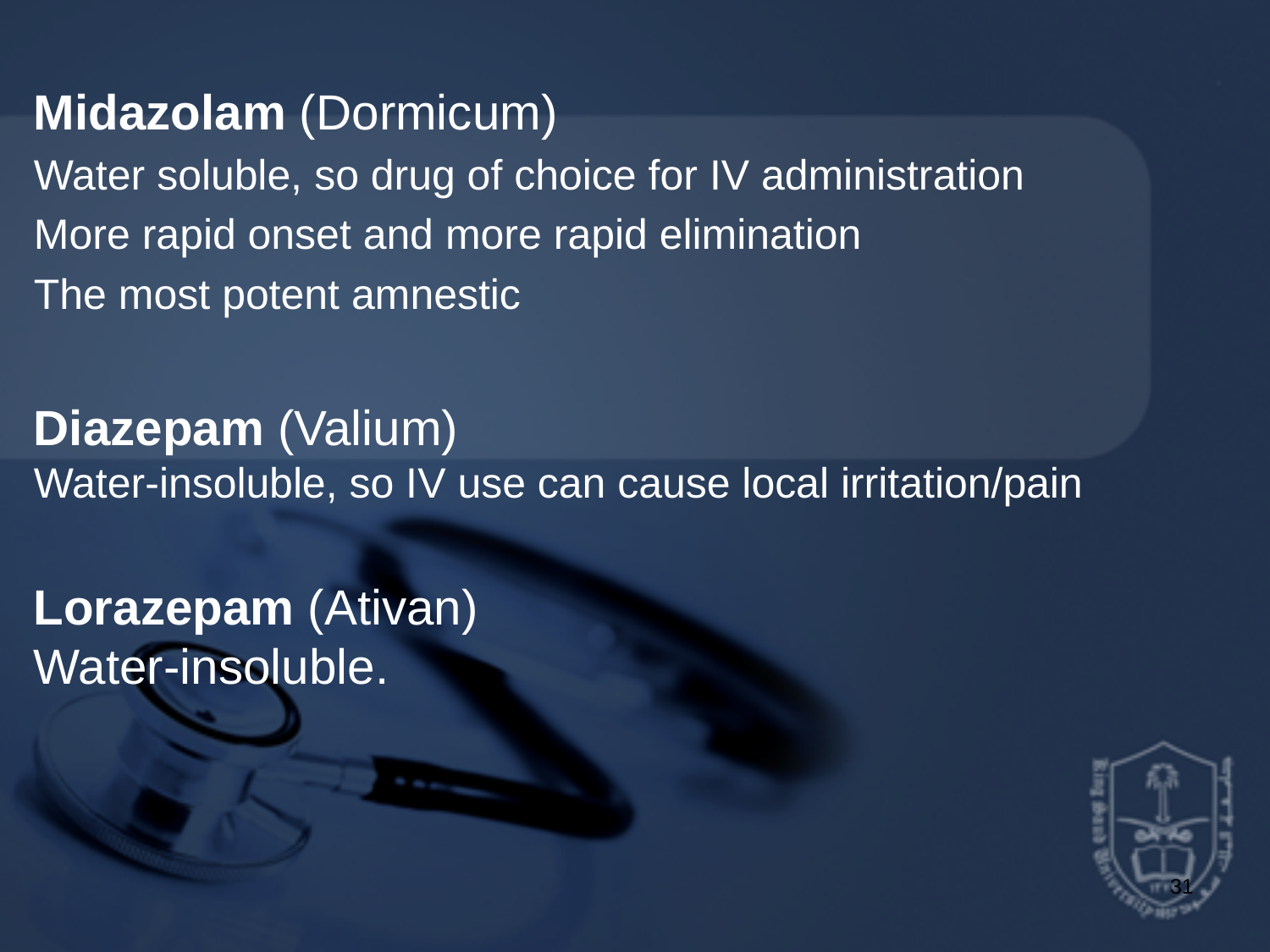

Midazolam (Dormicum)
Water soluble, so drug of choice for IV administration
More rapid onset and more rapid elimination
The most potent amnestic

Diazepam (Valium)
Water-insoluble, so IV use can cause local irritation/pain

Lorazepam (Ativan)
Water-insoluble.

31